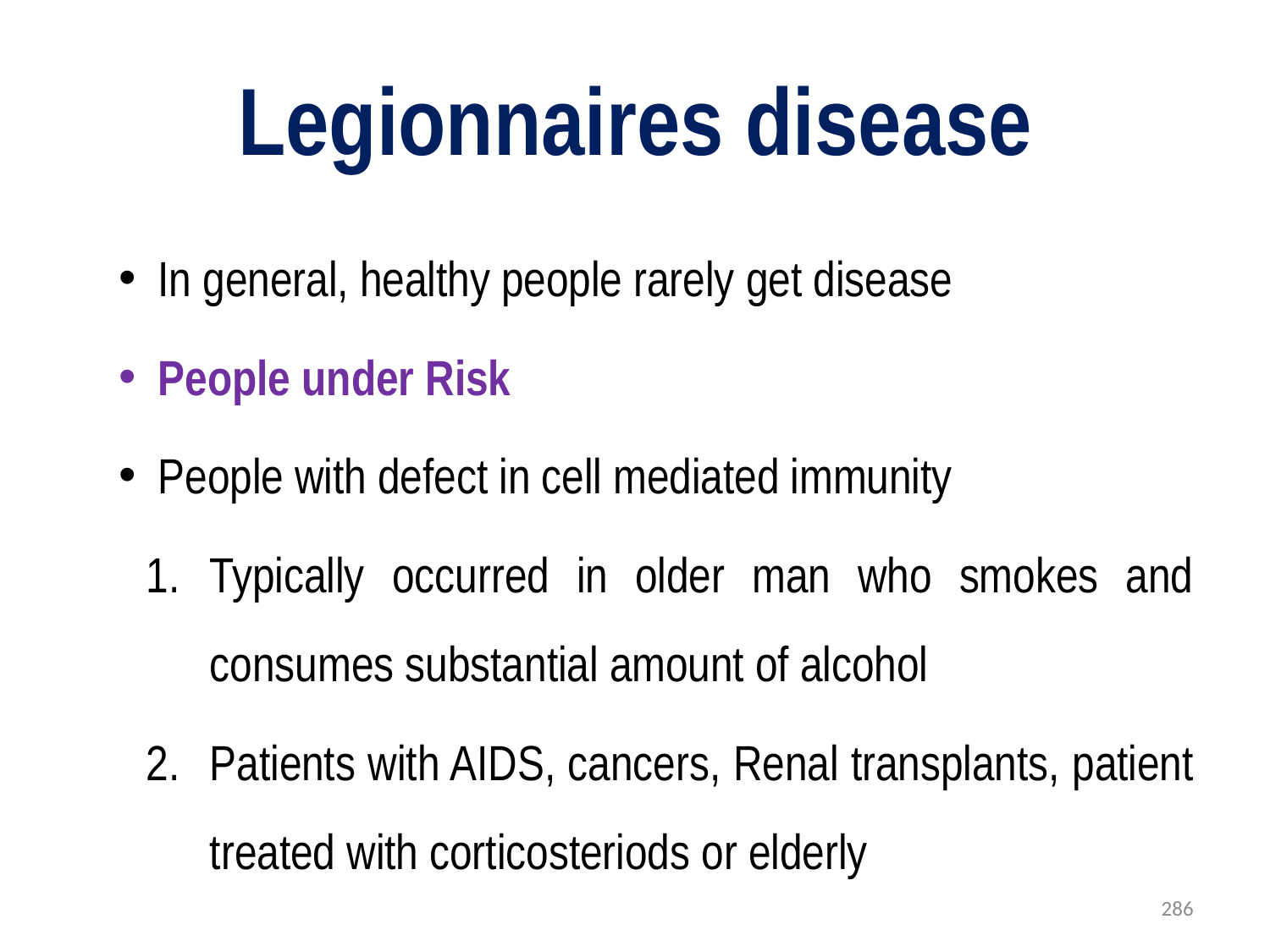

# Legionnaires disease
In general, healthy people rarely get disease
People under Risk
People with defect in cell mediated immunity
Typically occurred in older man who smokes and consumes substantial amount of alcohol
Patients with AIDS, cancers, Renal transplants, patient treated with corticosteriods or elderly

286